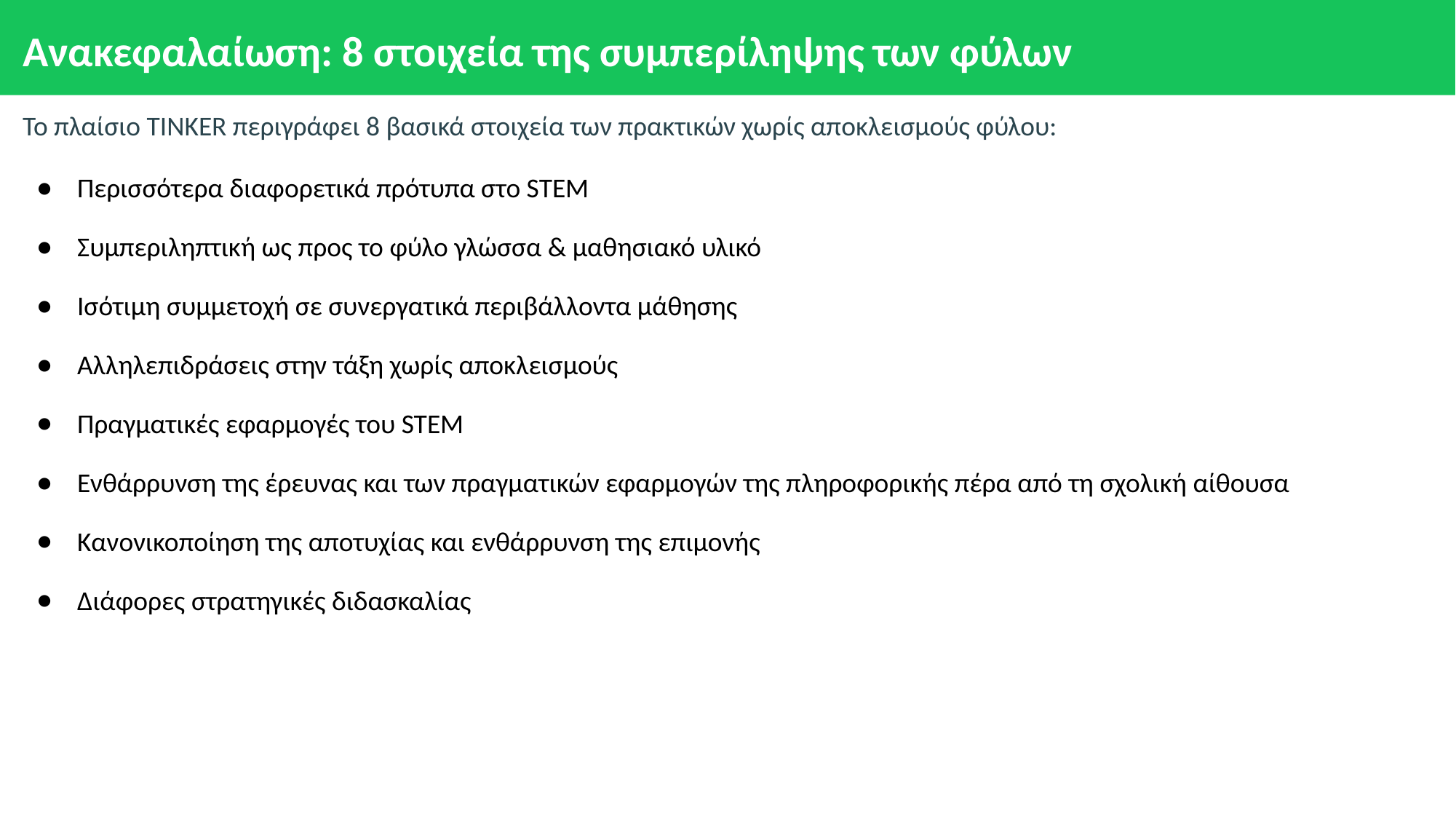

# Ανακεφαλαίωση: 8 στοιχεία της συμπερίληψης των φύλων
Το πλαίσιο TINKER περιγράφει 8 βασικά στοιχεία των πρακτικών χωρίς αποκλεισμούς φύλου:
Περισσότερα διαφορετικά πρότυπα στο STEM
Συμπεριληπτική ως προς το φύλο γλώσσα & μαθησιακό υλικό
Ισότιμη συμμετοχή σε συνεργατικά περιβάλλοντα μάθησης
Αλληλεπιδράσεις στην τάξη χωρίς αποκλεισμούς
Πραγματικές εφαρμογές του STEM
Ενθάρρυνση της έρευνας και των πραγματικών εφαρμογών της πληροφορικής πέρα από τη σχολική αίθουσα
Κανονικοποίηση της αποτυχίας και ενθάρρυνση της επιμονής
Διάφορες στρατηγικές διδασκαλίας